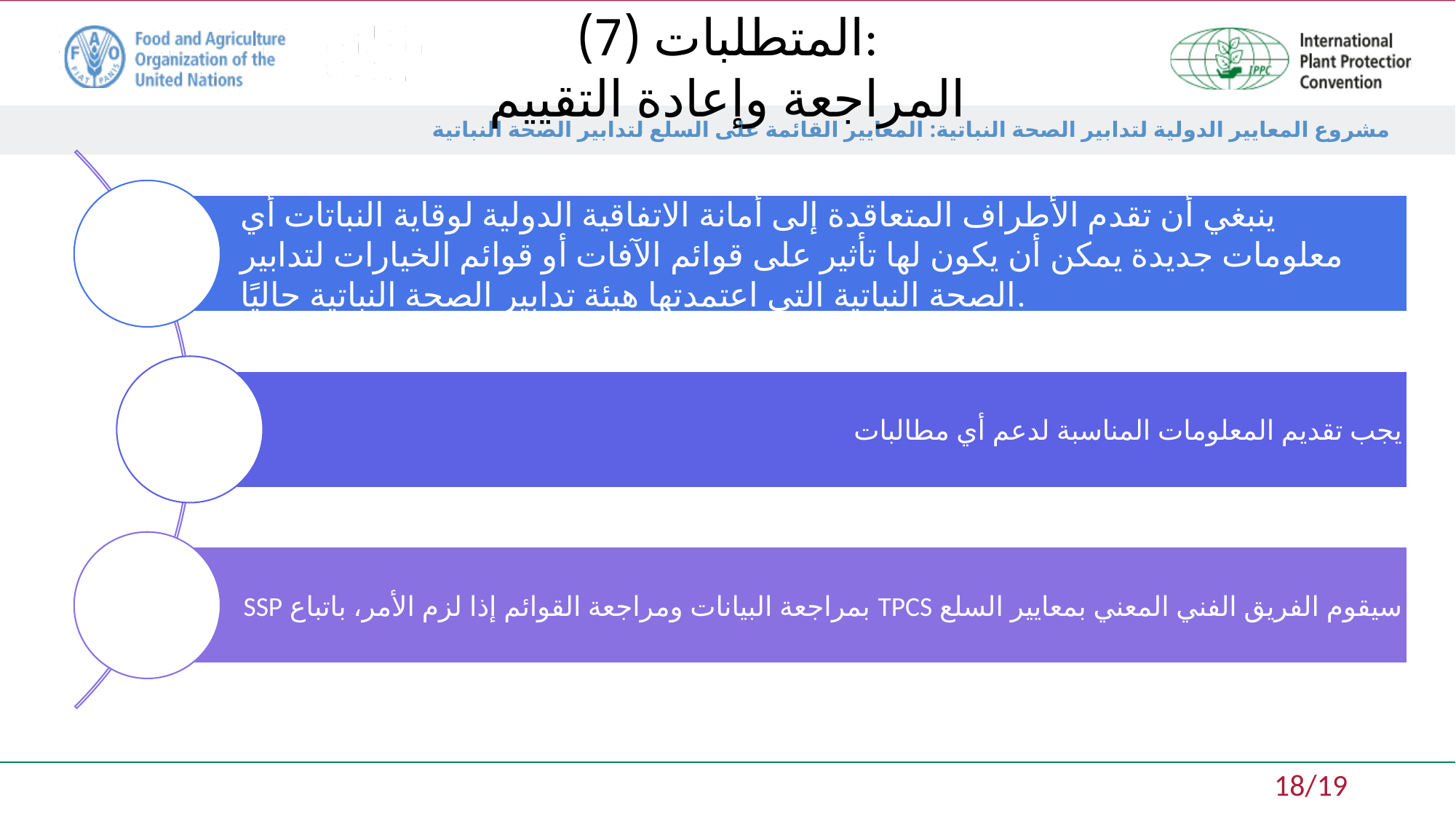

المتطلبات (7):
المراجعة وإعادة التقييم
ينبغي أن تقدم الأطراف المتعاقدة إلى أمانة الاتفاقية الدولية لوقاية النباتات أي معلومات جديدة يمكن أن يكون لها تأثير على قوائم الآفات أو قوائم الخيارات لتدابير الصحة النباتية التي اعتمدتها هيئة تدابير الصحة النباتية حاليًا.
يجب تقديم المعلومات المناسبة لدعم أي مطالبات
سيقوم الفريق الفني المعني بمعايير السلع TPCS بمراجعة البيانات ومراجعة القوائم إذا لزم الأمر، باتباع SSP